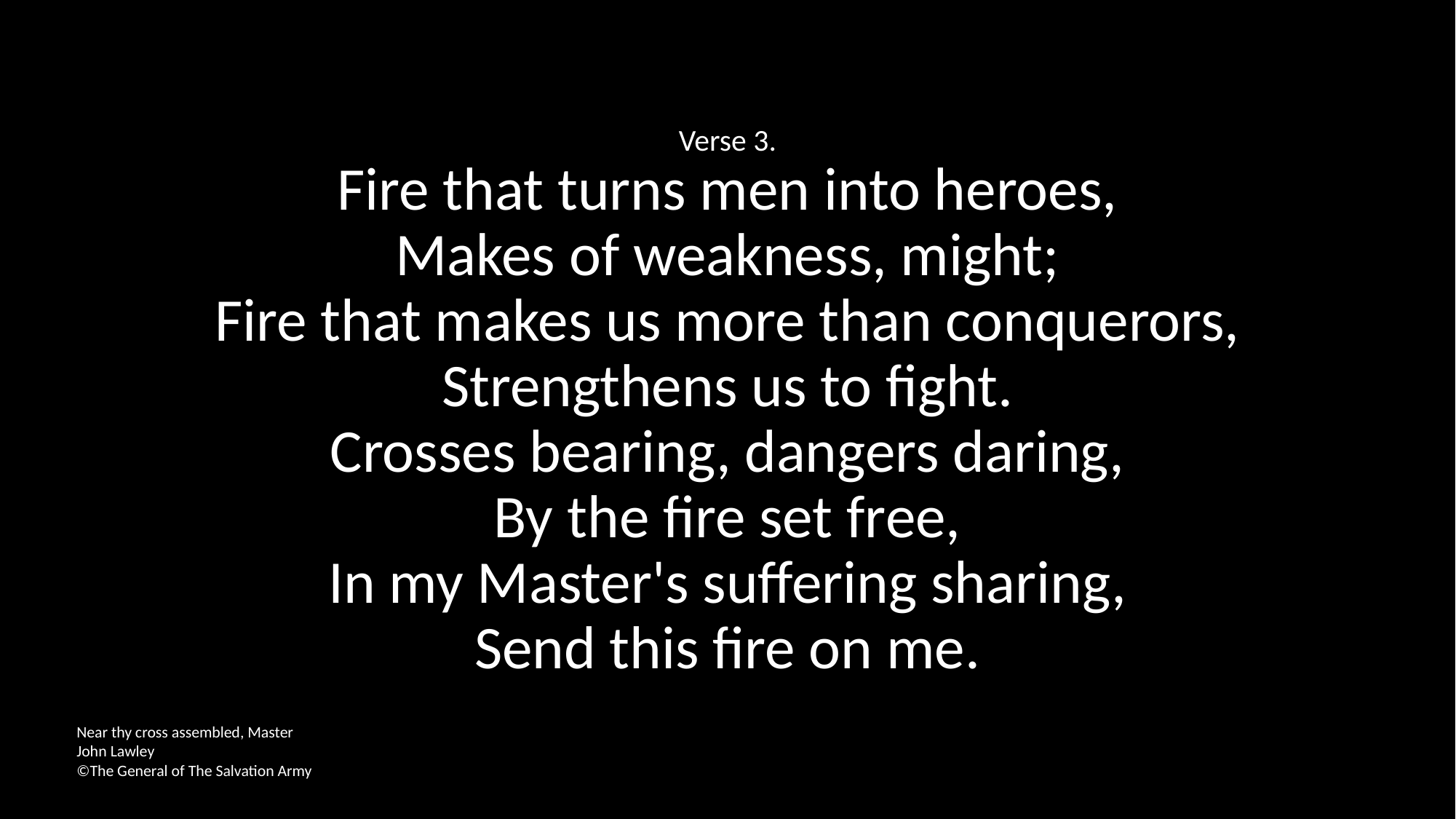

Verse 3.
Fire that turns men into heroes,
Makes of weakness, might;
Fire that makes us more than conquerors,
Strengthens us to fight.
Crosses bearing, dangers daring,
By the fire set free,
In my Master's suffering sharing,
Send this fire on me.
Near thy cross assembled, Master
John Lawley
©The General of The Salvation Army